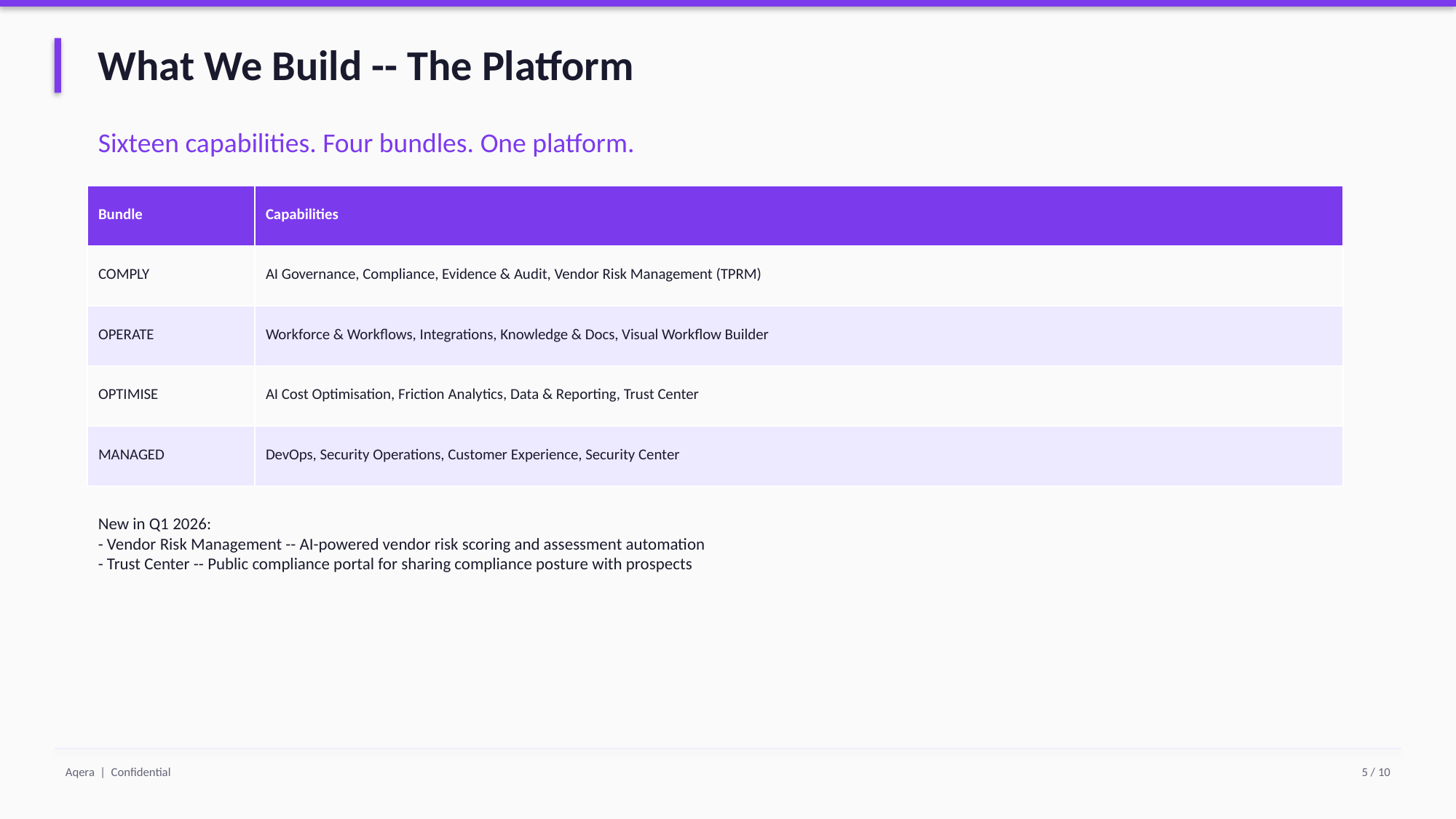

What We Build -- The Platform

Sixteen capabilities. Four bundles. One platform.
| Bundle | Capabilities |
| --- | --- |
| COMPLY | AI Governance, Compliance, Evidence & Audit, Vendor Risk Management (TPRM) |
| OPERATE | Workforce & Workflows, Integrations, Knowledge & Docs, Visual Workflow Builder |
| OPTIMISE | AI Cost Optimisation, Friction Analytics, Data & Reporting, Trust Center |
| MANAGED | DevOps, Security Operations, Customer Experience, Security Center |
New in Q1 2026:
- Vendor Risk Management -- AI-powered vendor risk scoring and assessment automation
- Trust Center -- Public compliance portal for sharing compliance posture with prospects

Aqera  |  Confidential
5 / 10